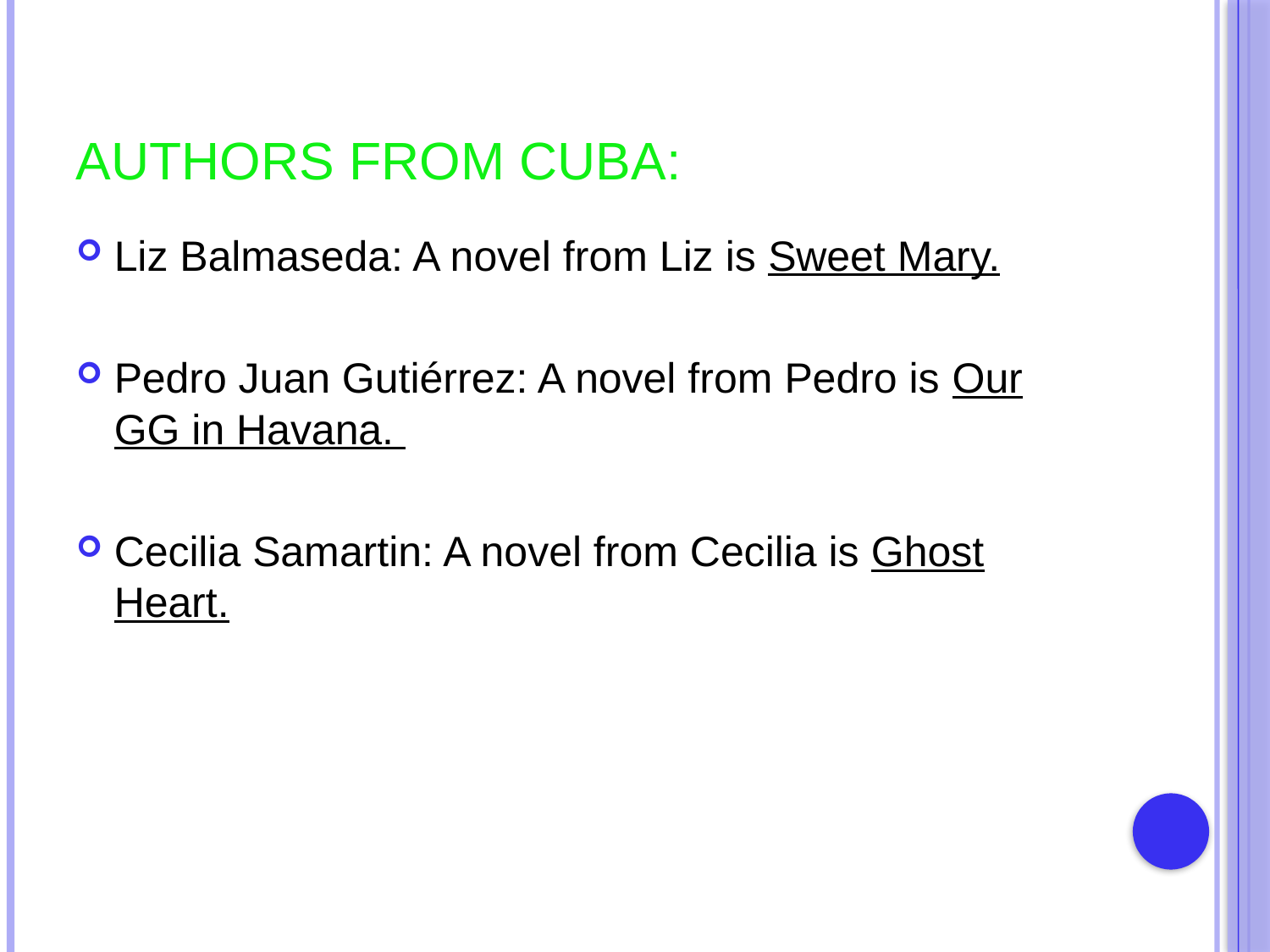

Authors from Cuba:
Liz Balmaseda: A novel from Liz is Sweet Mary.

Pedro Juan Gutiérrez: A novel from Pedro is Our GG in Havana.

Cecilia Samartin: A novel from Cecilia is Ghost Heart.